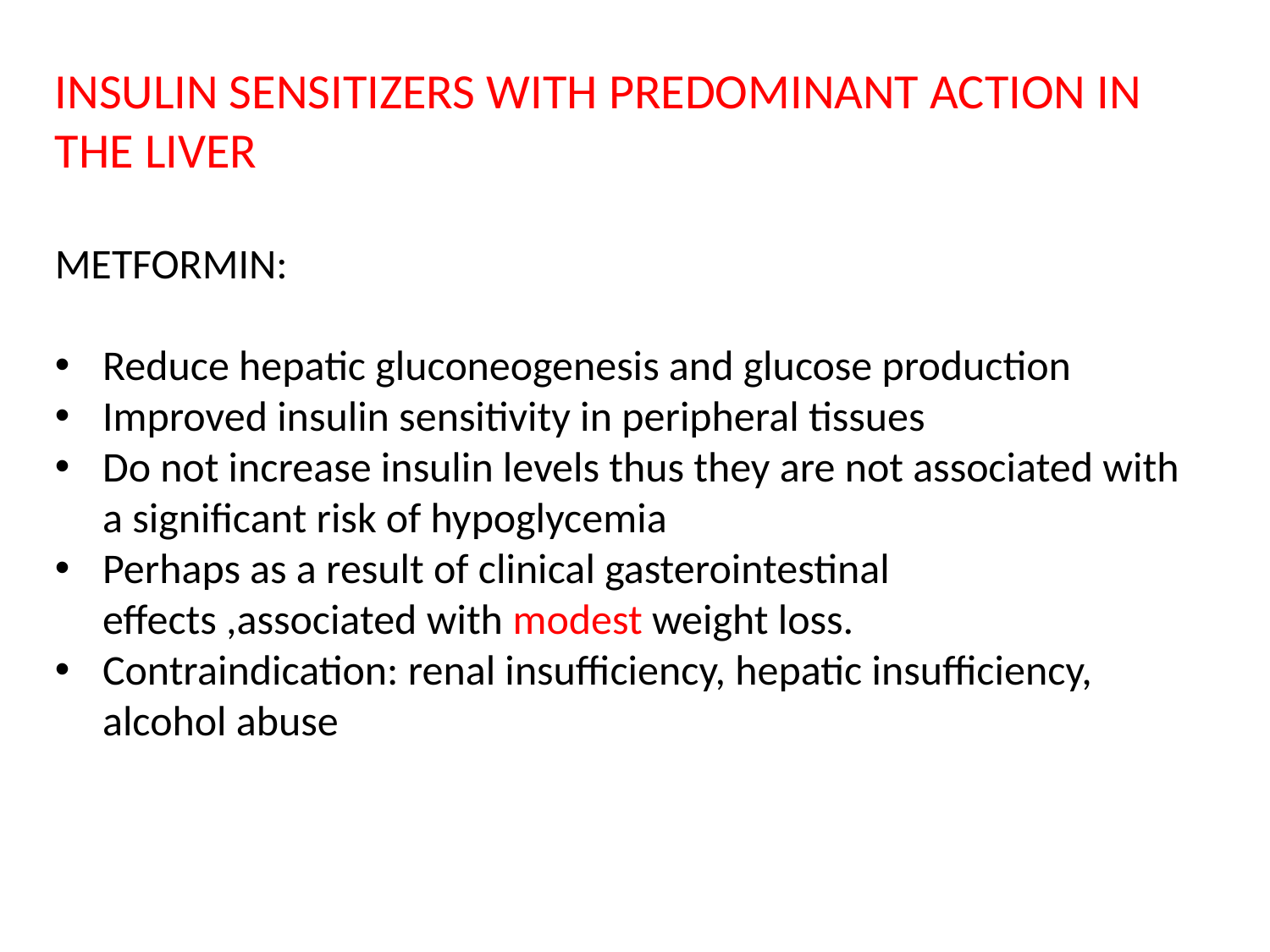

INSULIN SENSITIZERS WITH PREDOMINANT ACTION IN THE LIVER

METFORMIN:

Reduce hepatic gluconeogenesis and glucose production
Improved insulin sensitivity in peripheral tissues
Do not increase insulin levels thus they are not associated with a significant risk of hypoglycemia
Perhaps as a result of clinical gasterointestinal effects ,associated with modest weight loss.
Contraindication: renal insufficiency, hepatic insufficiency, alcohol abuse